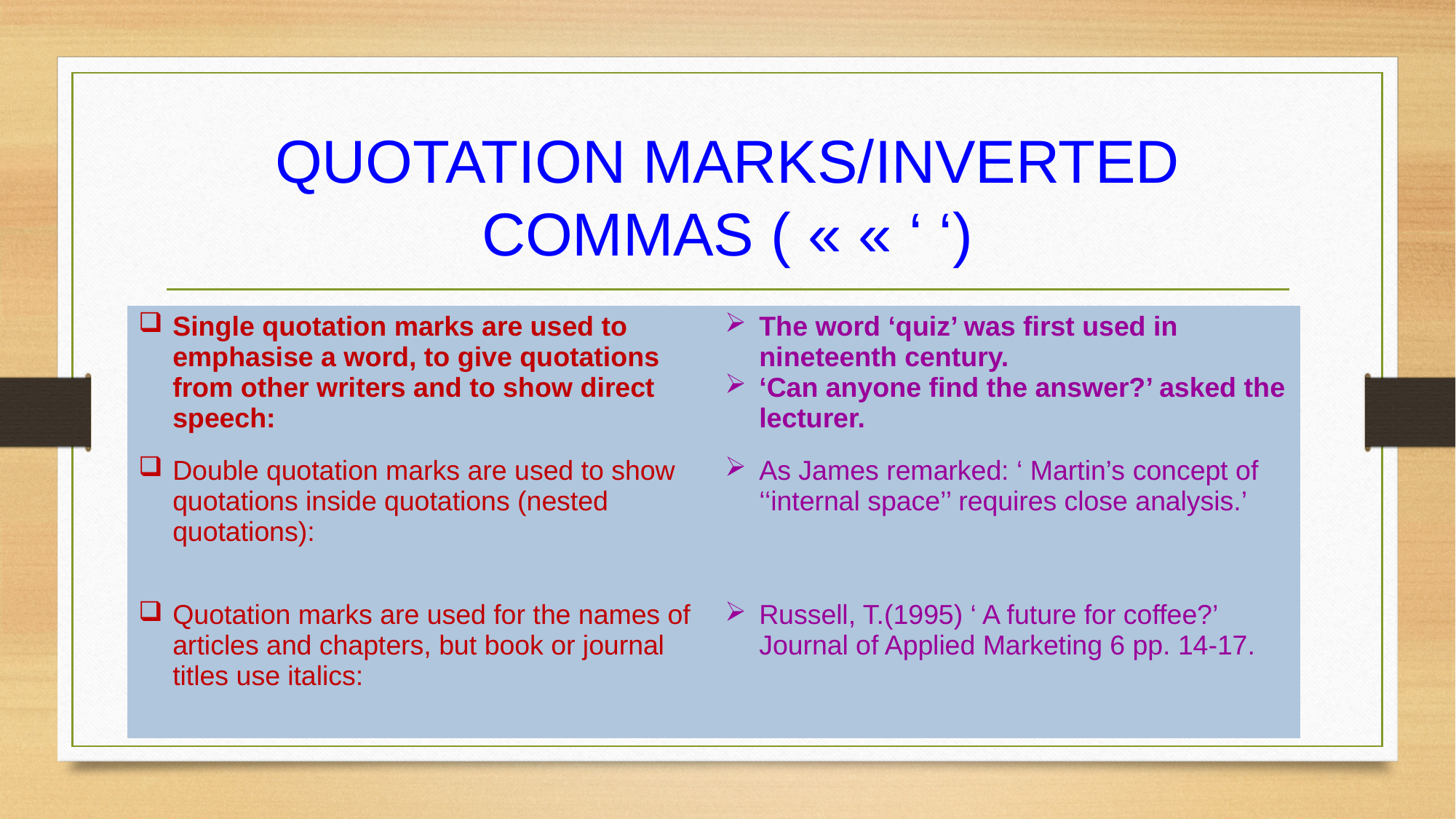

# QUOTATION MARKS/INVERTED COMMAS ( « « ‘ ‘)
| Single quotation marks are used to emphasise a word, to give quotations from other writers and to show direct speech: | The word ‘quiz’ was first used in nineteenth century. ‘Can anyone find the answer?’ asked the lecturer. |
| --- | --- |
| Double quotation marks are used to show quotations inside quotations (nested quotations): | As James remarked: ‘ Martin’s concept of ‘‘internal space’’ requires close analysis.’ |
| Quotation marks are used for the names of articles and chapters, but book or journal titles use italics: | Russell, T.(1995) ‘ A future for coffee?’ Journal of Applied Marketing 6 pp. 14-17. |